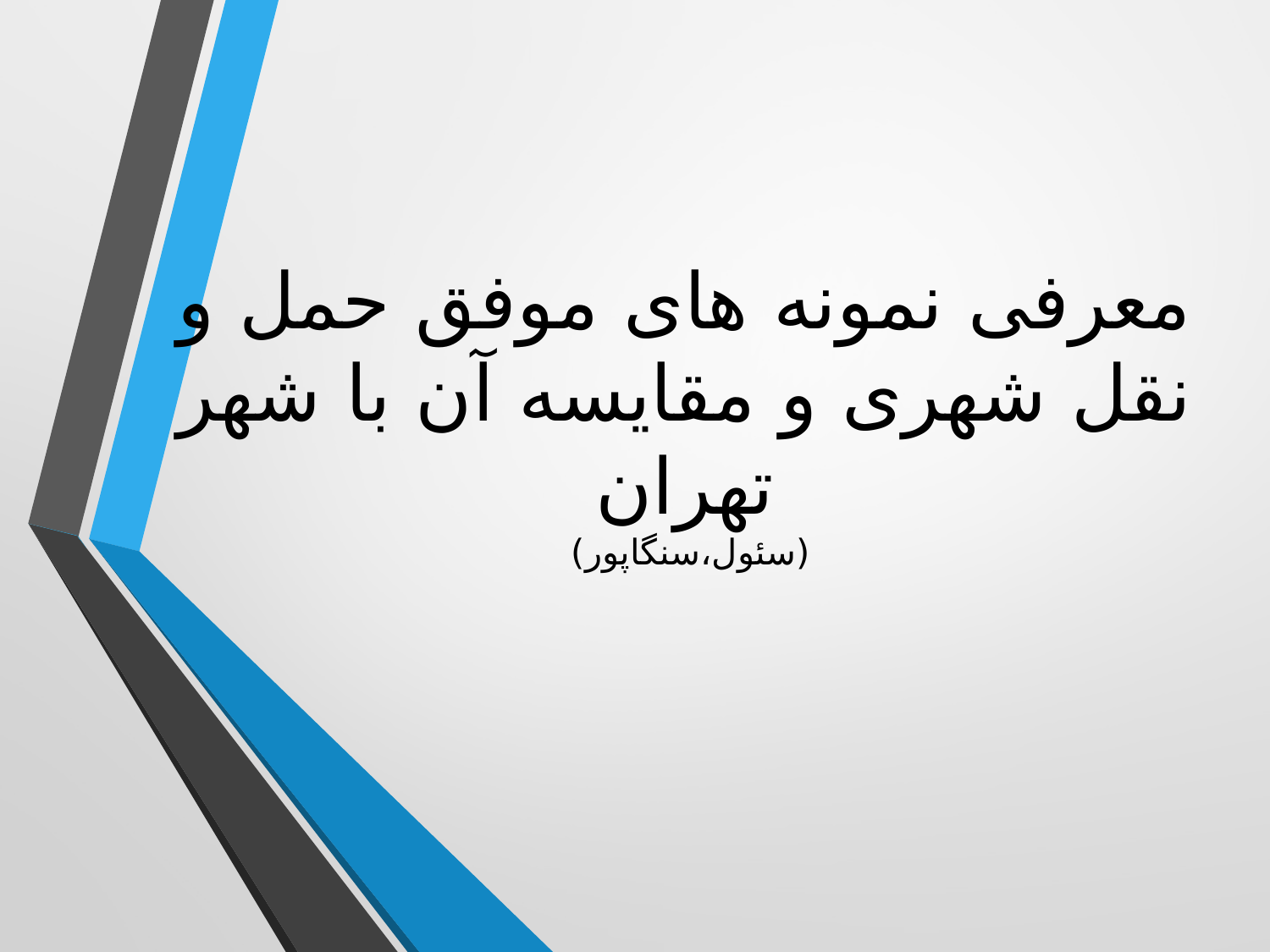

# معرفی نمونه های موفق حمل و نقل شهری و مقایسه آن با شهر تهران (سئول،سنگاپور)